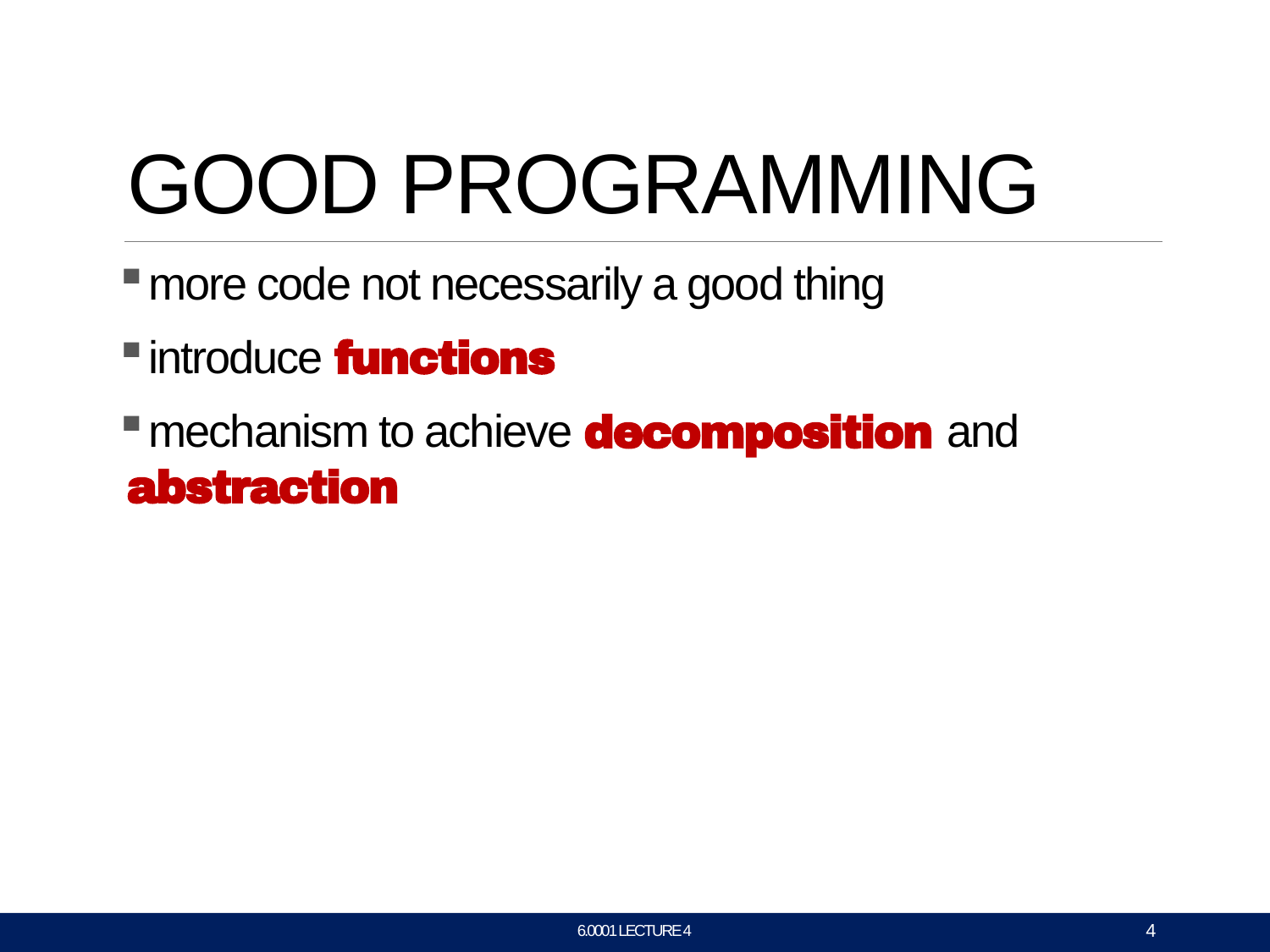

# GOOD PROGRAMMING
more code not necessarily a good thing
introduce functions
mechanism to achieve decomposition and abstraction

4
6.0001 LECTURE 4